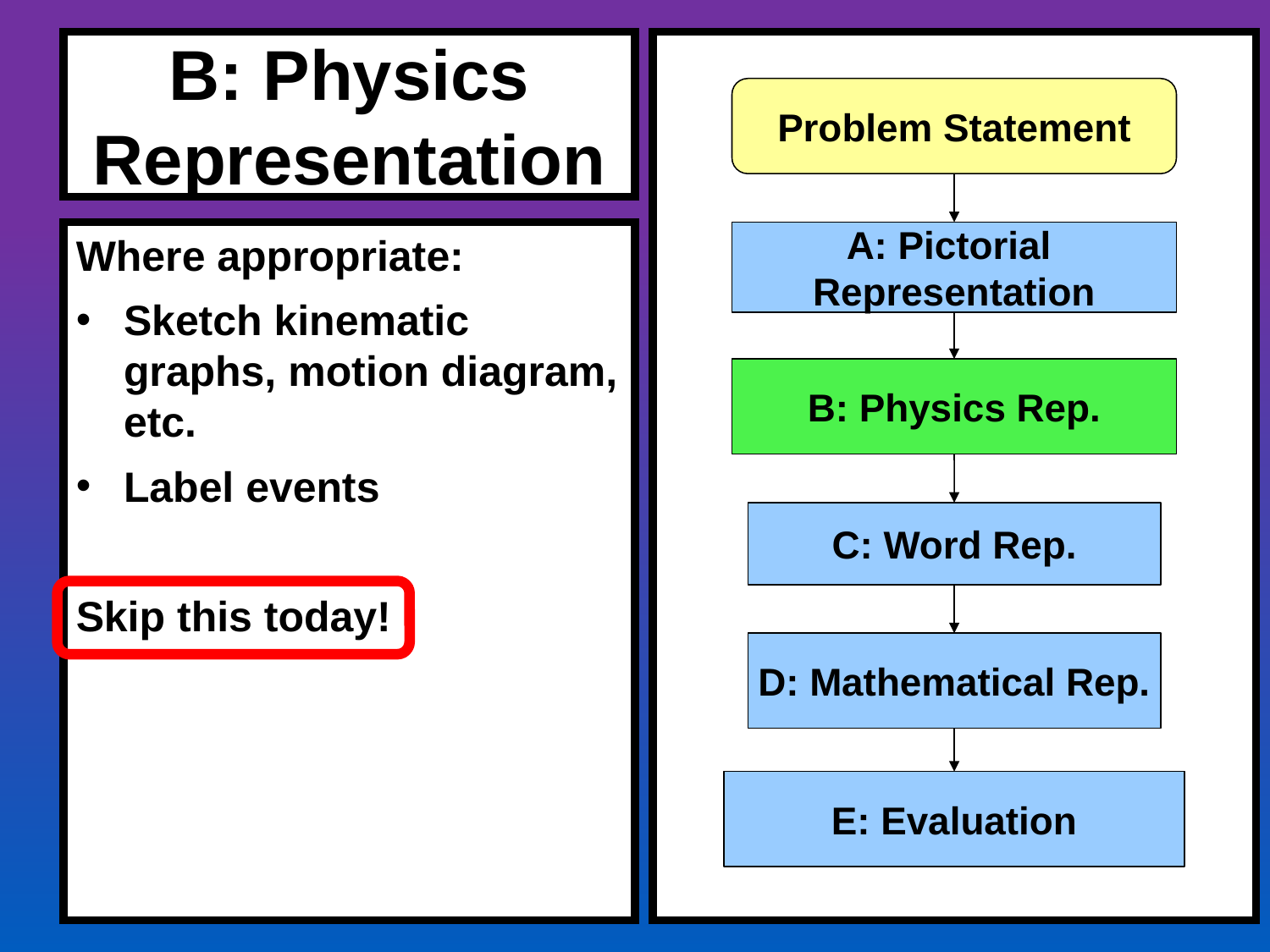

# B: Physics Representation

Problem Statement
Where appropriate:
Sketch kinematic graphs, motion diagram, etc.
Label events

Skip this today!
A: Pictorial
Representation
B: Physics Rep.
C: Word Rep.

D: Mathematical Rep.
E: Evaluation